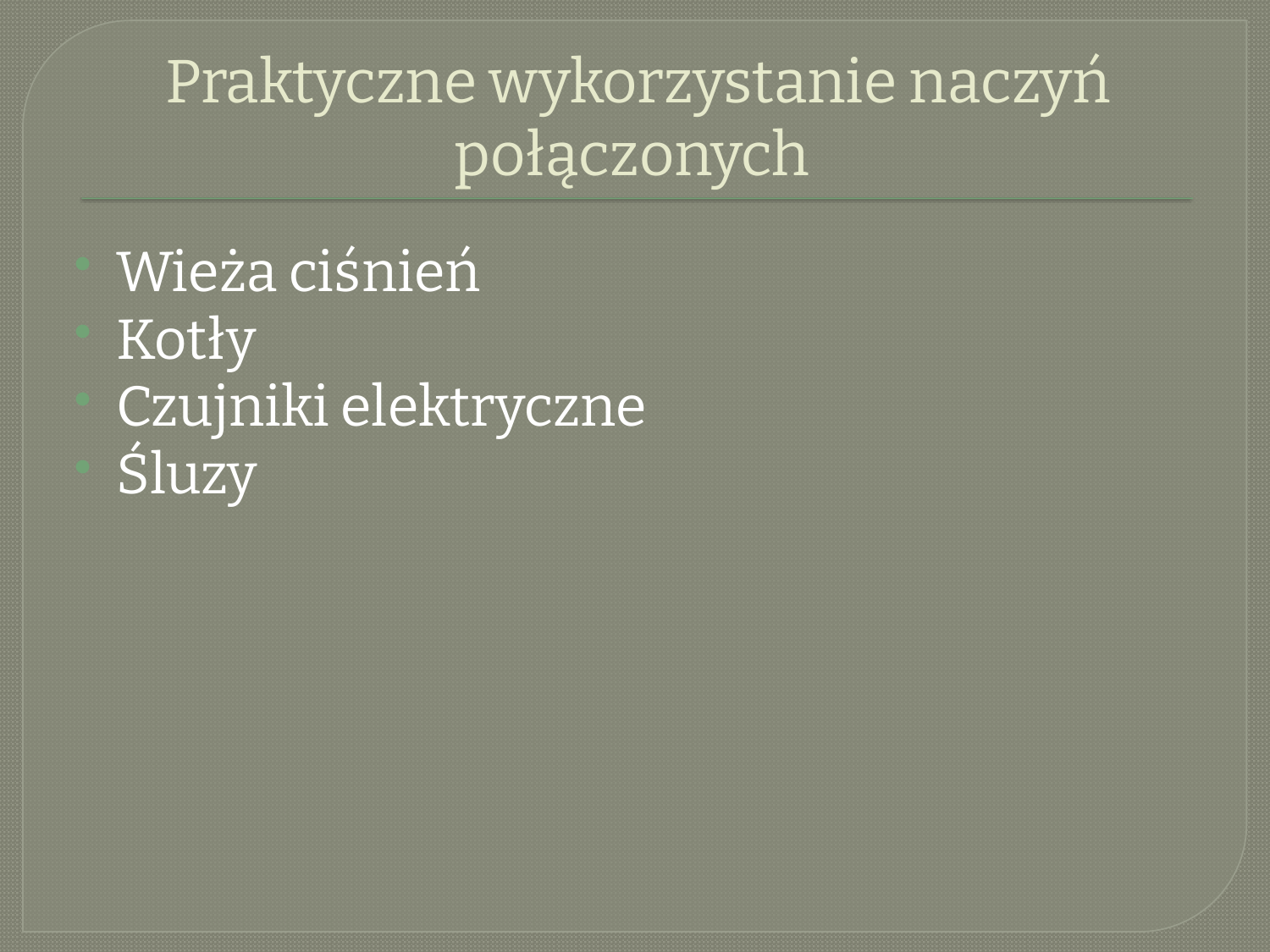

# Praktyczne wykorzystanie naczyń połączonych
Wieża ciśnień
Kotły
Czujniki elektryczne
Śluzy